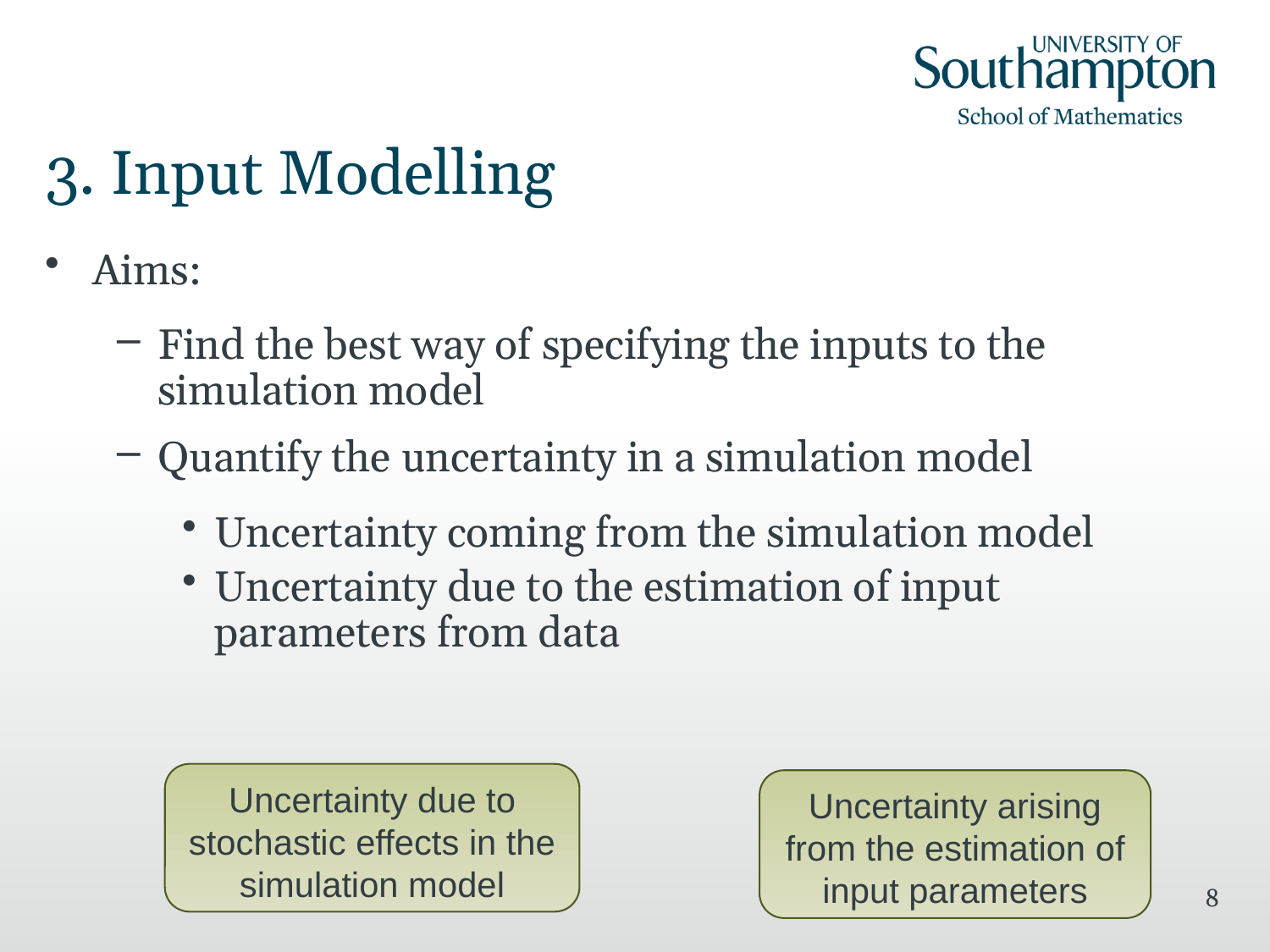

# 3. Input Modelling
Aims:
Find the best way of specifying the inputs to the simulation model
Quantify the uncertainty in a simulation model
Uncertainty coming from the simulation model
Uncertainty due to the estimation of input parameters from data
Uncertainty due to stochastic effects in the simulation model
Uncertainty arising from the estimation of input parameters
8